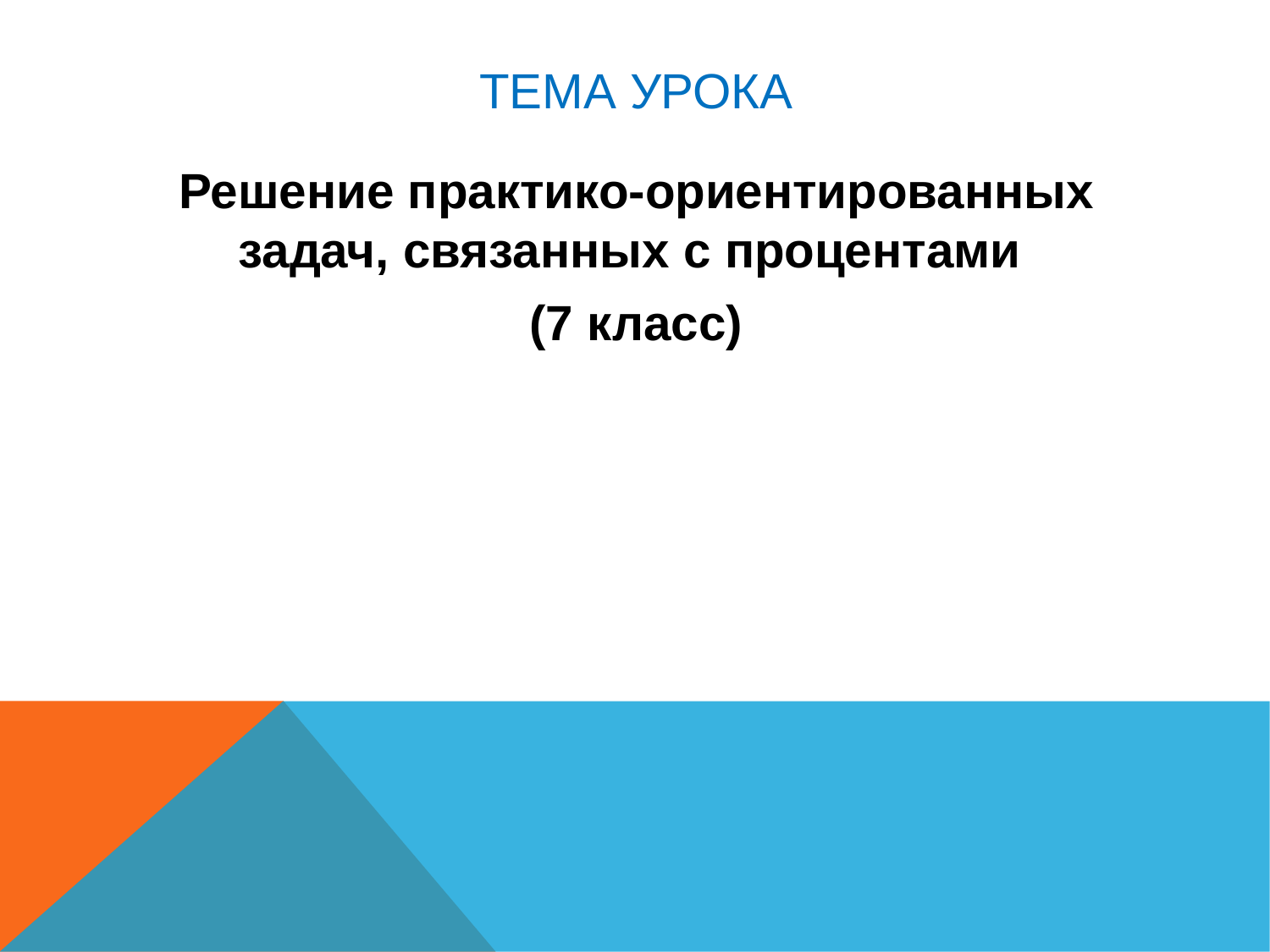

Тема урока
Решение практико-ориентированных задач, связанных с процентами
(7 класс)